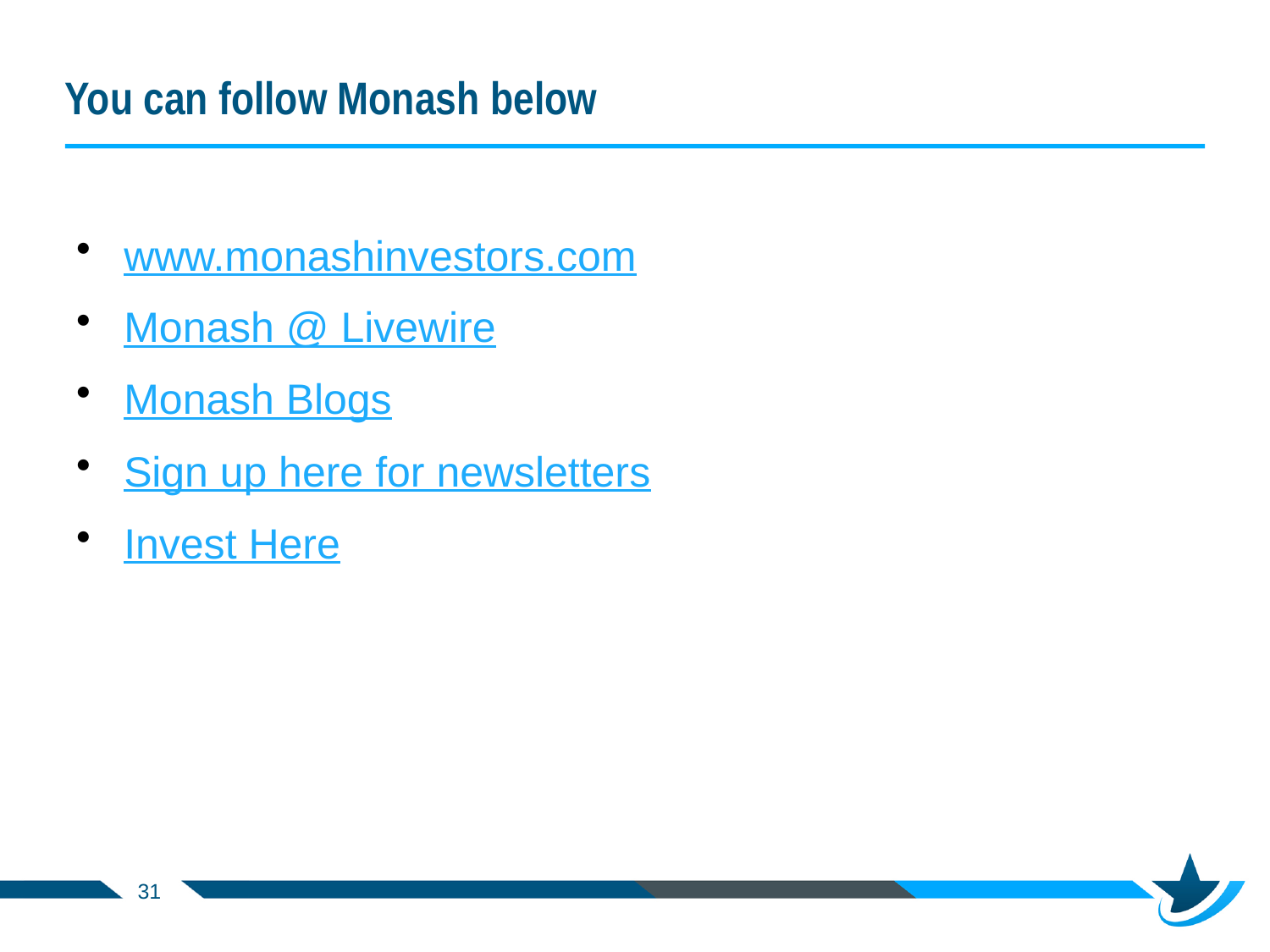

# You can follow Monash below
www.monashinvestors.com
Monash @ Livewire
Monash Blogs
Sign up here for newsletters
Invest Here
31